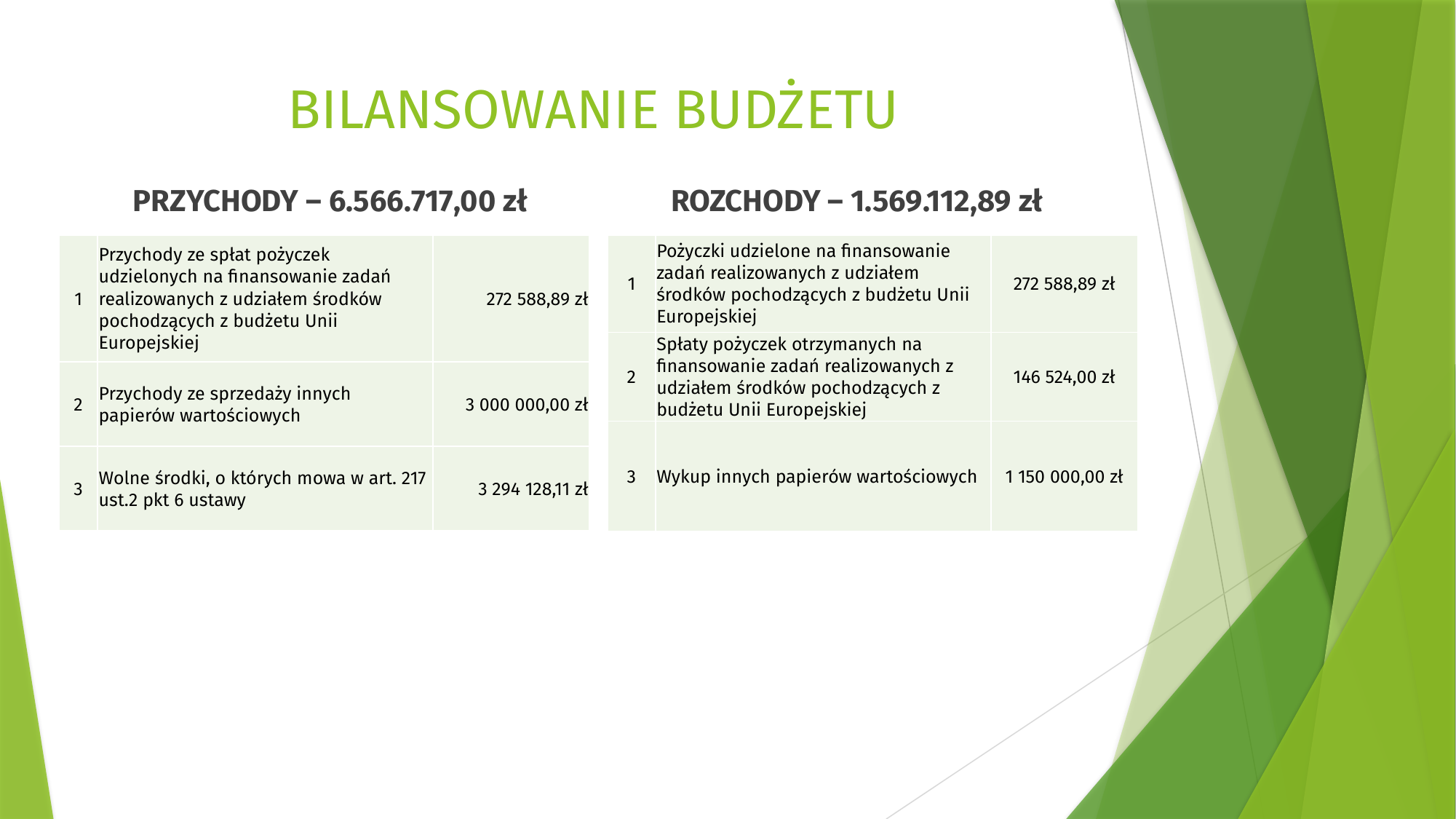

# BILANSOWANIE BUDŻETU
ROZCHODY – 1.569.112,89 zł
PRZYCHODY – 6.566.717,00 zł
| 1 | Przychody ze spłat pożyczek udzielonych na finansowanie zadań realizowanych z udziałem środków pochodzących z budżetu Unii Europejskiej | 272 588,89 zł |
| --- | --- | --- |
| 2 | Przychody ze sprzedaży innych papierów wartościowych | 3 000 000,00 zł |
| 3 | Wolne środki, o których mowa w art. 217 ust.2 pkt 6 ustawy | 3 294 128,11 zł |
| 1 | Pożyczki udzielone na finansowanie zadań realizowanych z udziałem środków pochodzących z budżetu Unii Europejskiej | 272 588,89 zł |
| --- | --- | --- |
| 2 | Spłaty pożyczek otrzymanych na finansowanie zadań realizowanych z udziałem środków pochodzących z budżetu Unii Europejskiej | 146 524,00 zł |
| 3 | Wykup innych papierów wartościowych | 1 150 000,00 zł |